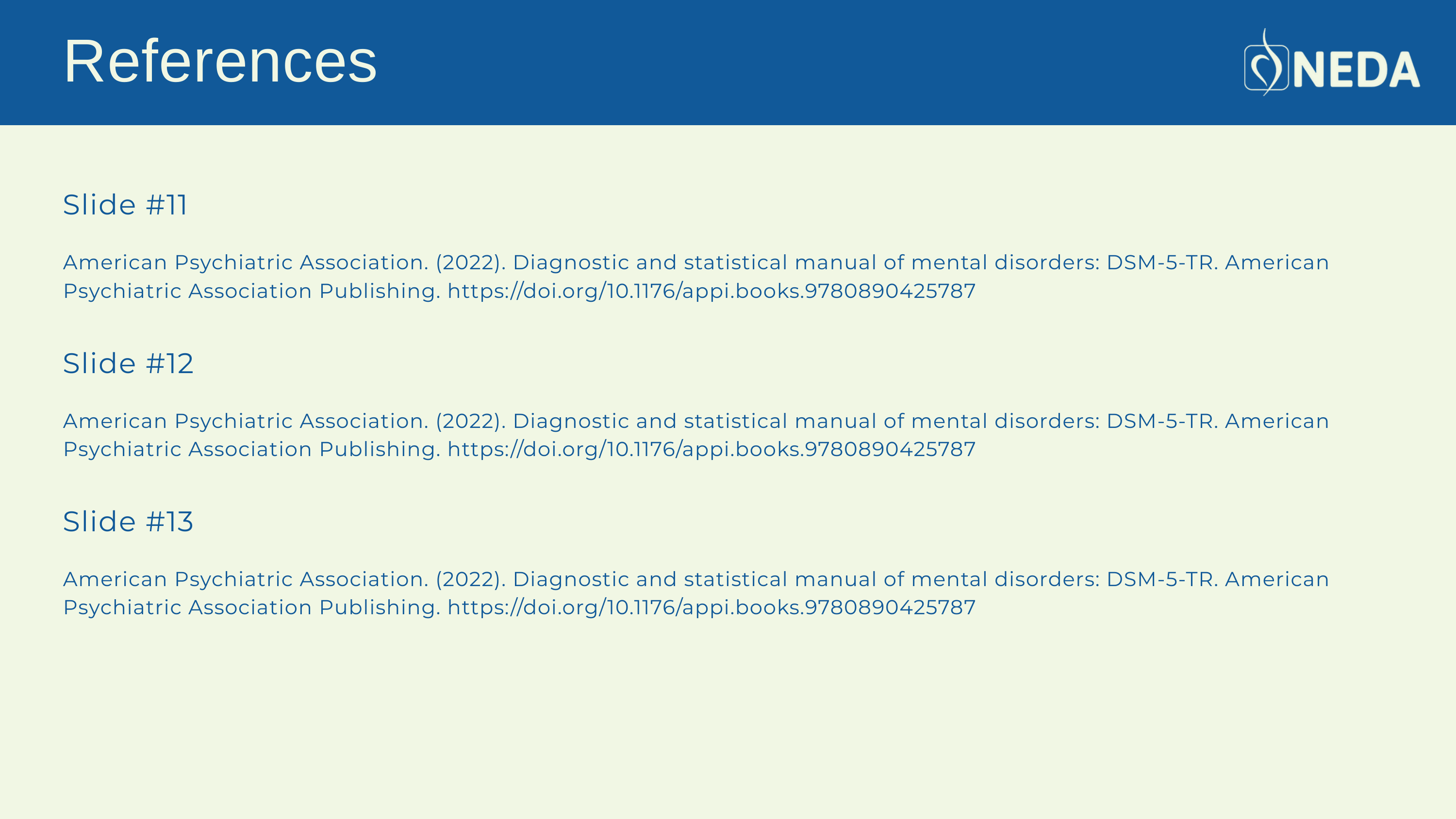

References

Slide #11
American Psychiatric Association. (2022). Diagnostic and statistical manual of mental disorders: DSM-5-TR. American Psychiatric Association Publishing. https://doi.org/10.1176/appi.books.9780890425787
Slide #12
American Psychiatric Association. (2022). Diagnostic and statistical manual of mental disorders: DSM-5-TR. American Psychiatric Association Publishing. https://doi.org/10.1176/appi.books.9780890425787
Slide #13
American Psychiatric Association. (2022). Diagnostic and statistical manual of mental disorders: DSM-5-TR. American Psychiatric Association Publishing. https://doi.org/10.1176/appi.books.9780890425787